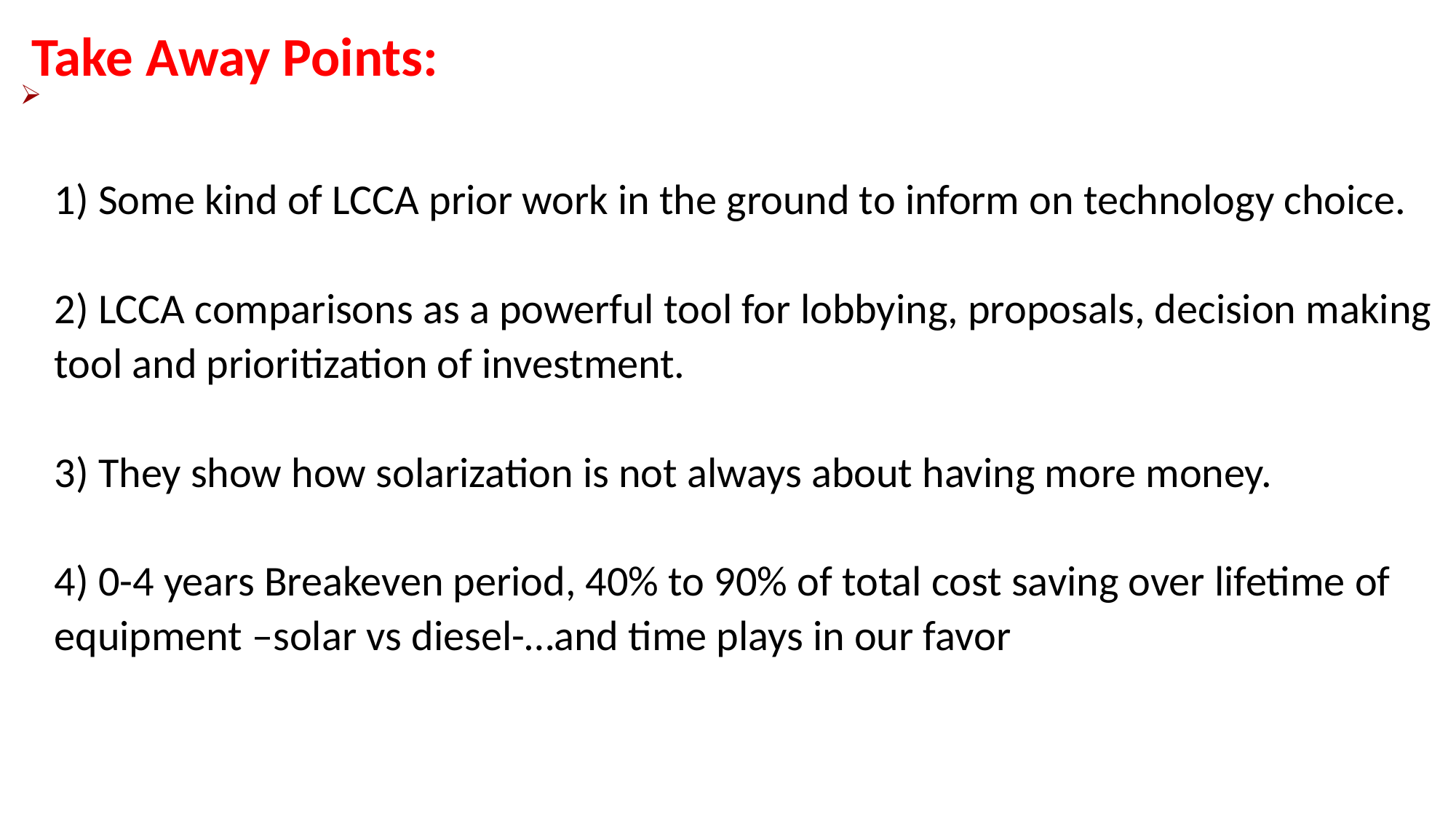

Take Away Points:
# 1) Some kind of LCCA prior work in the ground to inform on technology choice. 2) LCCA comparisons as a powerful tool for lobbying, proposals, decision making tool and prioritization of investment. 3) They show how solarization is not always about having more money. 4) 0-4 years Breakeven period, 40% to 90% of total cost saving over lifetime of equipment –solar vs diesel-…and time plays in our favor